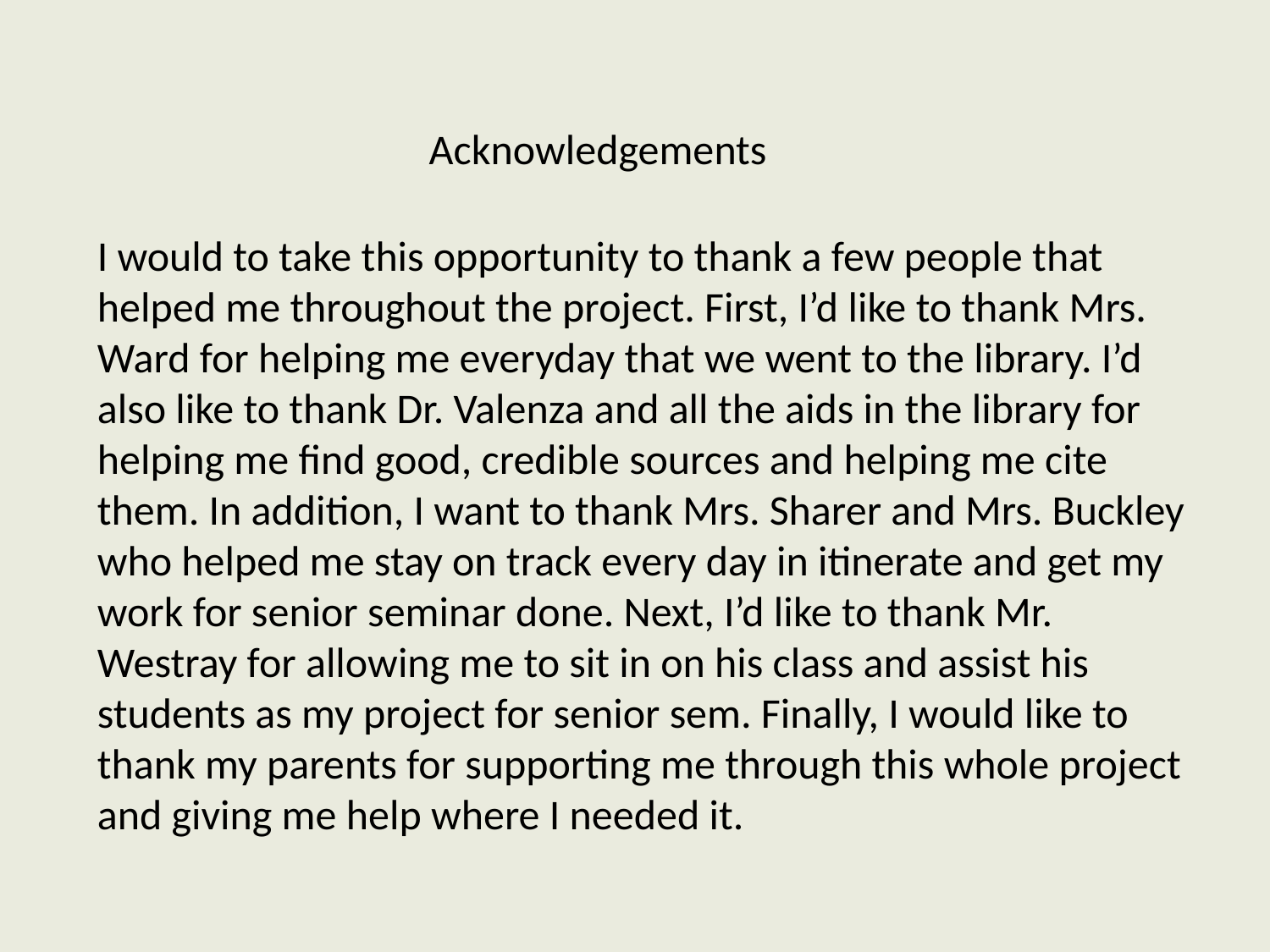

Acknowledgements
I would to take this opportunity to thank a few people that helped me throughout the project. First, I’d like to thank Mrs. Ward for helping me everyday that we went to the library. I’d also like to thank Dr. Valenza and all the aids in the library for helping me find good, credible sources and helping me cite them. In addition, I want to thank Mrs. Sharer and Mrs. Buckley who helped me stay on track every day in itinerate and get my work for senior seminar done. Next, I’d like to thank Mr. Westray for allowing me to sit in on his class and assist his students as my project for senior sem. Finally, I would like to thank my parents for supporting me through this whole project and giving me help where I needed it.